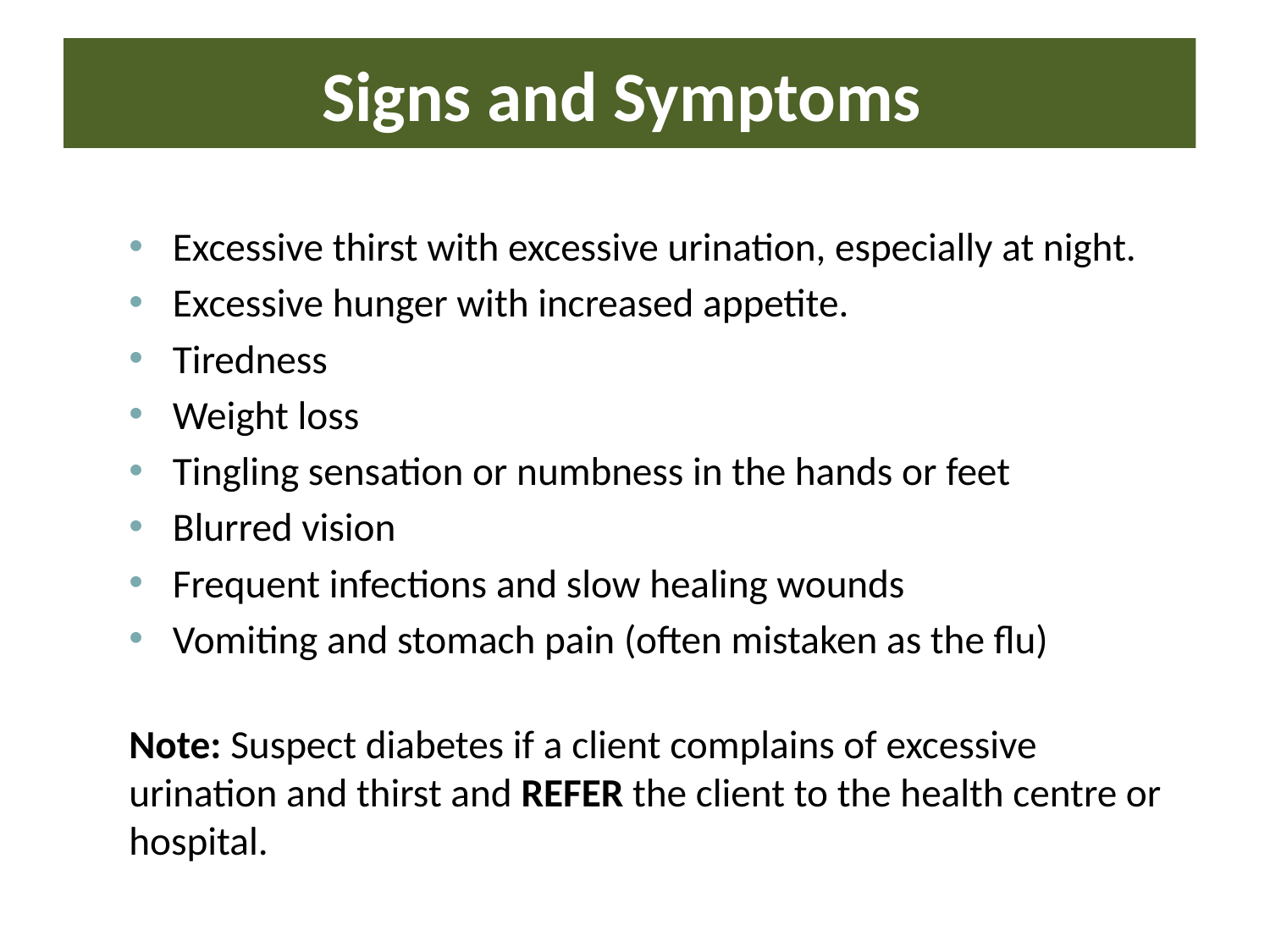

# Signs and Symptoms

Excessive thirst with excessive urination, especially at night.
Excessive hunger with increased appetite.
Tiredness
Weight loss
Tingling sensation or numbness in the hands or feet
Blurred vision
Frequent infections and slow healing wounds
Vomiting and stomach pain (often mistaken as the flu)

Note: Suspect diabetes if a client complains of excessive urination and thirst and REFER the client to the health centre or hospital.